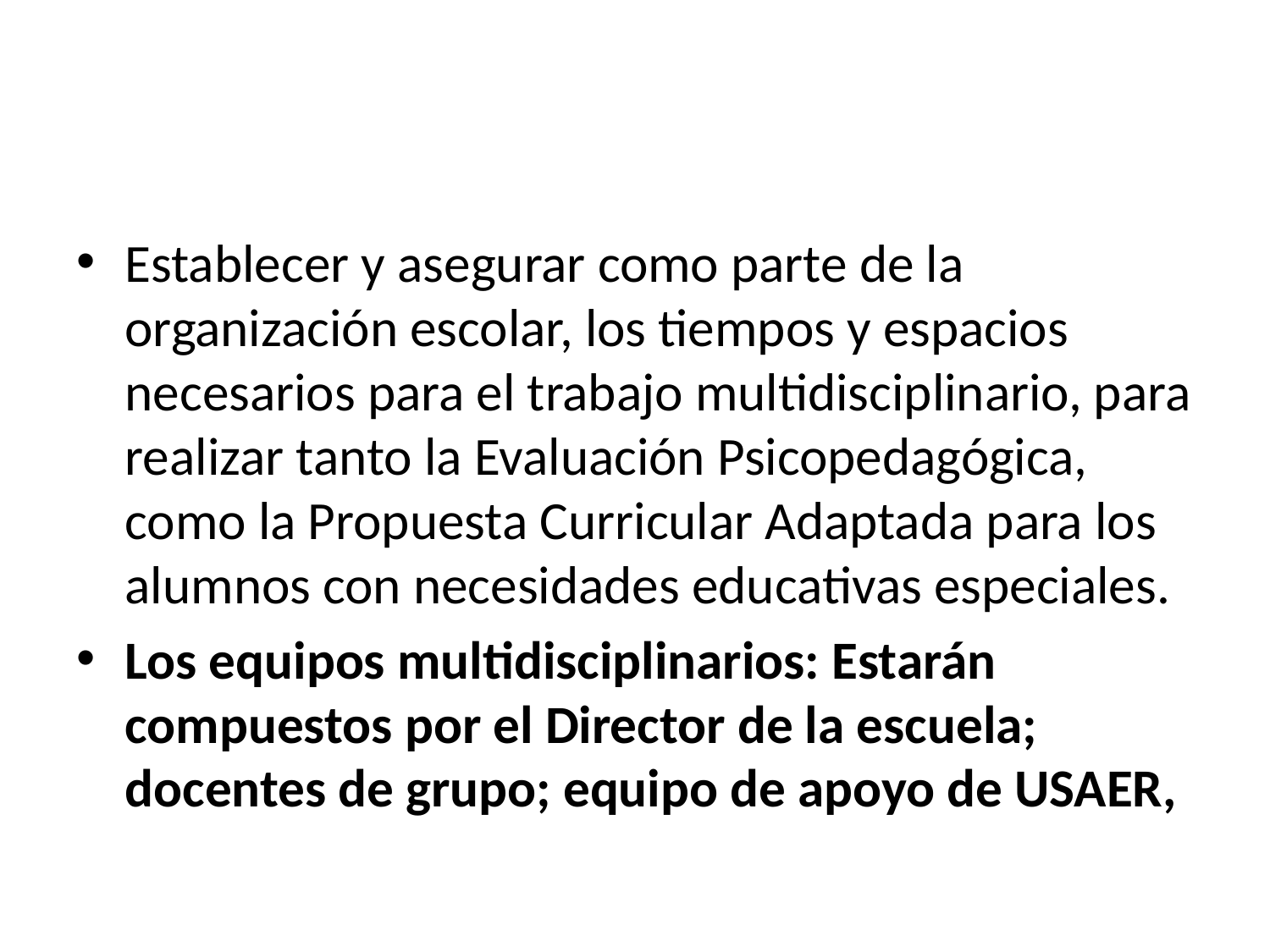

#
Establecer y asegurar como parte de la organización escolar, los tiempos y espacios necesarios para el trabajo multidisciplinario, para realizar tanto la Evaluación Psicopedagógica, como la Propuesta Curricular Adaptada para los alumnos con necesidades educativas especiales.
Los equipos multidisciplinarios: Estarán compuestos por el Director de la escuela; docentes de grupo; equipo de apoyo de USAER,